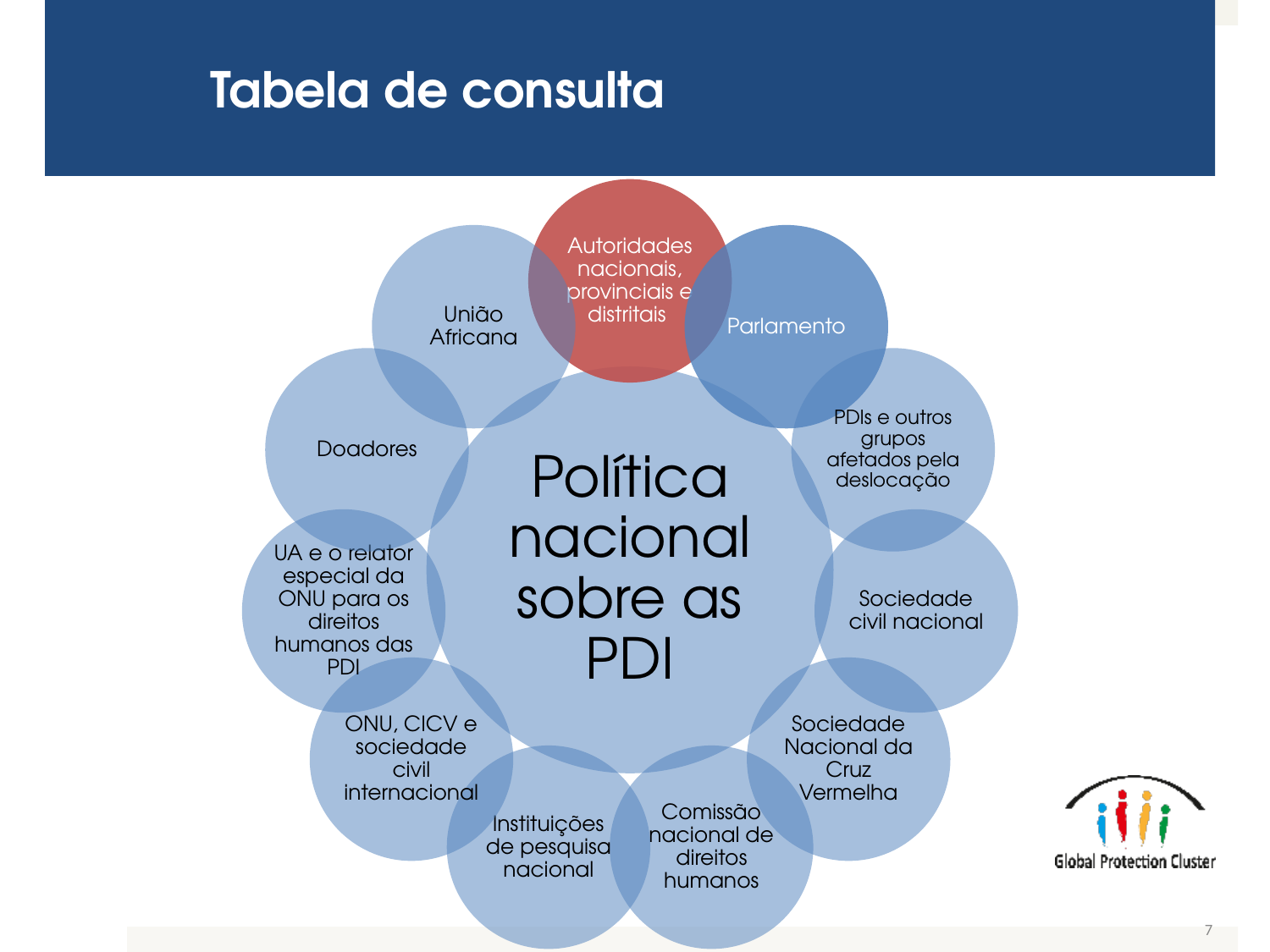

# Tabela de consulta
Política nacional sobre as PDI
Autoridades nacionais, provinciais e distritais
Parlamento
PDIs e outros grupos afetados pela deslocação
Sociedade civil nacional
Sociedade Nacional da Cruz Vermelha
Comissão nacional de direitos humanos
Instituições de pesquisa nacional
ONU, CICV e sociedade civil internacional
UA e o relator especial da ONU para os direitos humanos das PDI
Doadores
União Africana